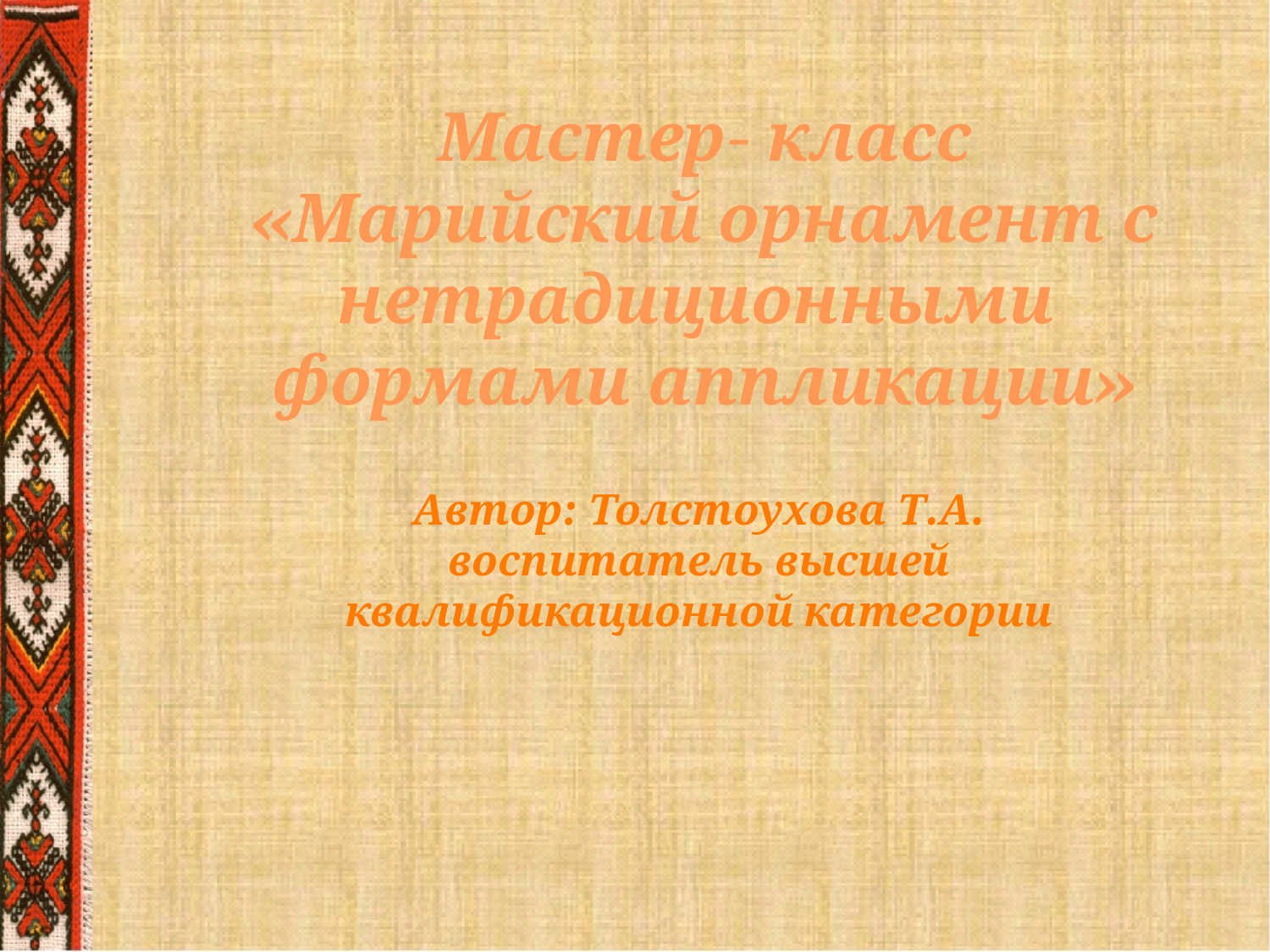

# Мастер- класс «Марийский орнамент с нетрадиционными  формами аппликации»
Автор: Толстоухова Т.А. воспитатель высшей квалификационной категории